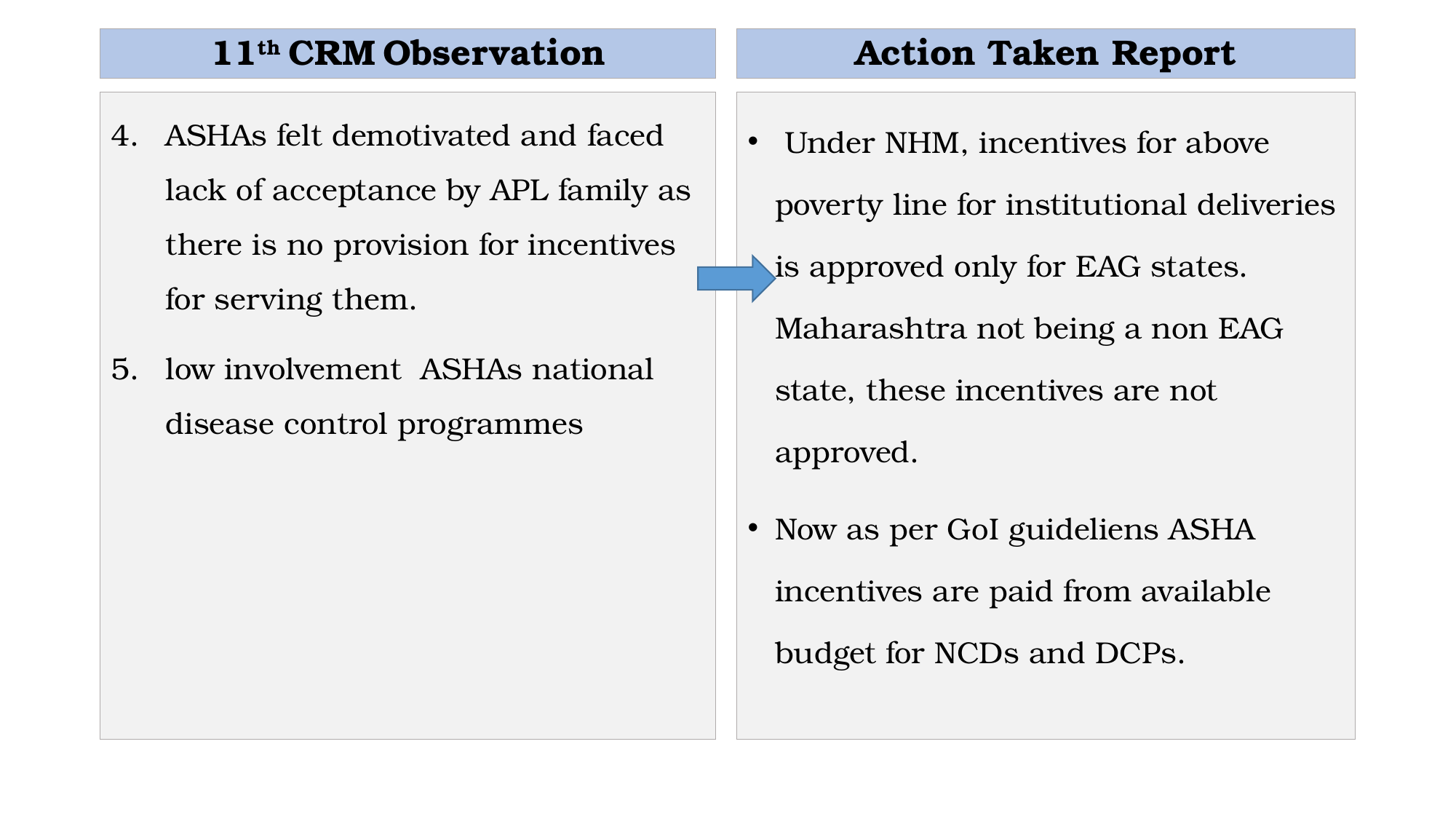

11th CRM Observation
Action Taken Report
ASHAs felt demotivated and faced lack of acceptance by APL family as there is no provision for incentives for serving them.
low involvement  ASHAs national disease control programmes

 Under NHM, incentives for above poverty line for institutional deliveries is approved only for EAG states. Maharashtra not being a non EAG state, these incentives are not approved.
Now as per GoI guideliens ASHA incentives are paid from available budget for NCDs and DCPs.